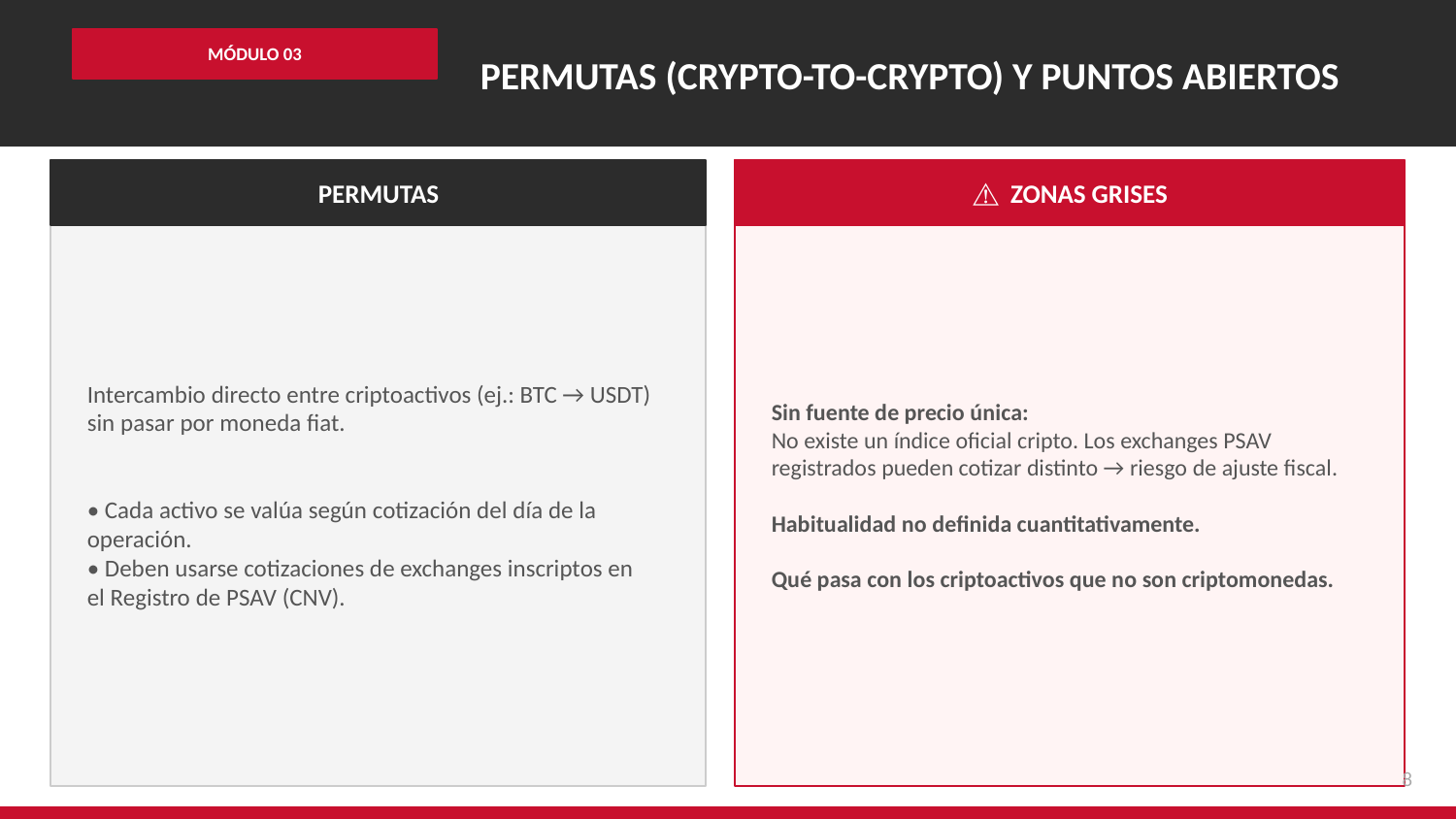

PERMUTAS (CRYPTO-TO-CRYPTO) Y PUNTOS ABIERTOS

MÓDULO 03

PERMUTAS

PERMUTAS

⚠  ZONAS GRISES
Intercambio directo entre criptoactivos (ej.: BTC → USDT) sin pasar por moneda fiat.

• Cada activo se valúa según cotización del día de la operación.
• Deben usarse cotizaciones de exchanges inscriptos en el Registro de PSAV (CNV).
Sin fuente de precio única:
No existe un índice oficial cripto. Los exchanges PSAV registrados pueden cotizar distinto → riesgo de ajuste fiscal.

Habitualidad no definida cuantitativamente.

Qué pasa con los criptoactivos que no son criptomonedas.
8